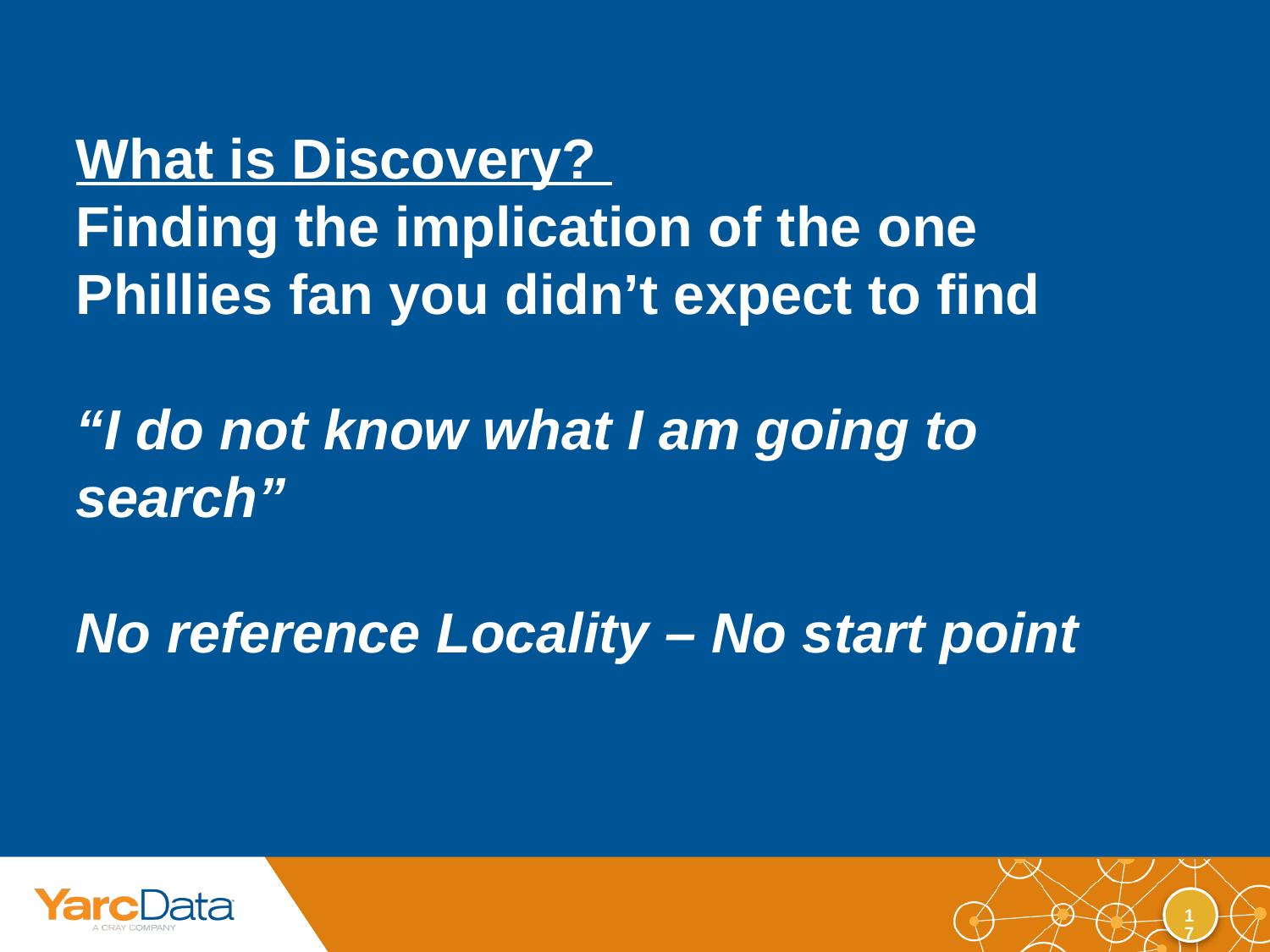

What is Discovery?
Finding the implication of the one Phillies fan you didn’t expect to find

“I do not know what I am going to search”

No reference Locality – No start point